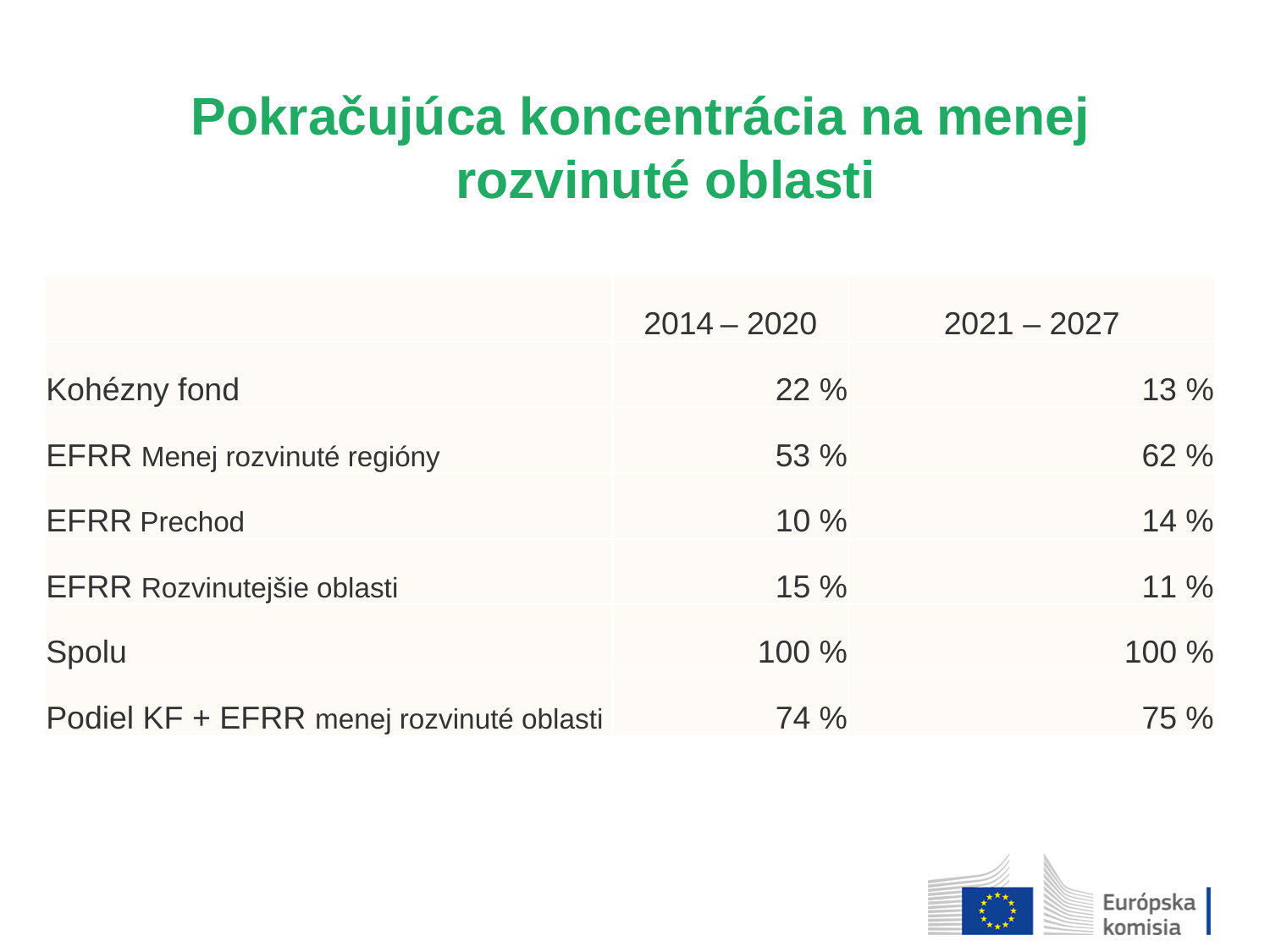

Pokračujúca koncentrácia na menej rozvinuté oblasti

|  | 2014 – 2020 | 2021 – 2027 |
| --- | --- | --- |
| Kohézny fond | 22 % | 13 % |
| EFRR Menej rozvinuté regióny | 53 % | 62 % |
| EFRR Prechod | 10 % | 14 % |
| EFRR Rozvinutejšie oblasti | 15 % | 11 % |
| Spolu | 100 % | 100 % |
| Podiel KF + EFRR menej rozvinuté oblasti | 74 % | 75 % |